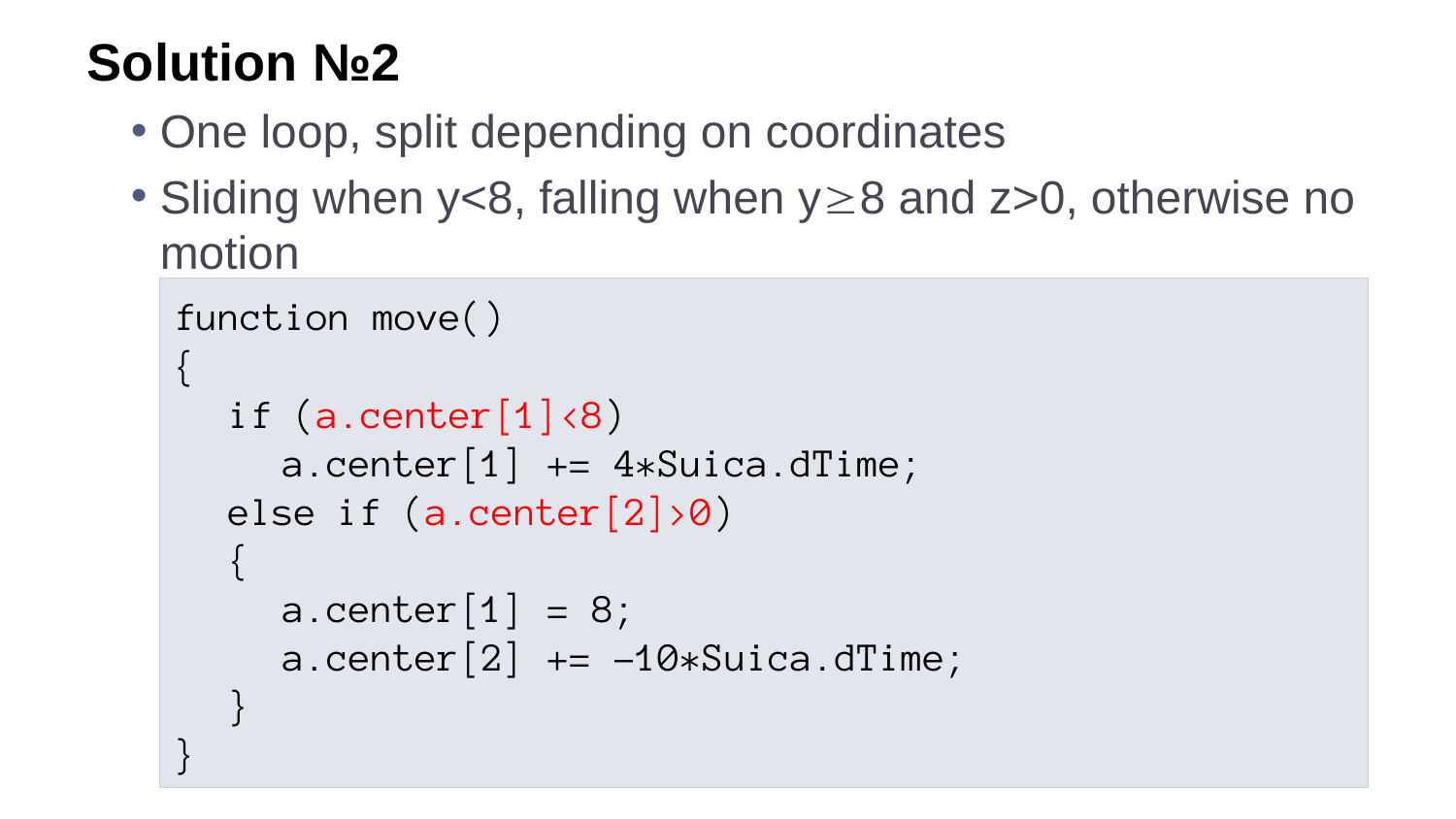

Solution №2
One loop, split depending on coordinates
Sliding when y<8, falling when y≥8 and z>0, otherwise no motion
function move()
{
	if (a.center[1]<8)
		a.center[1] += 4*Suica.dTime;
	else	if (a.center[2]>0)
	{
		a.center[1] = 8;
		a.center[2] += -10*Suica.dTime;
	}
}